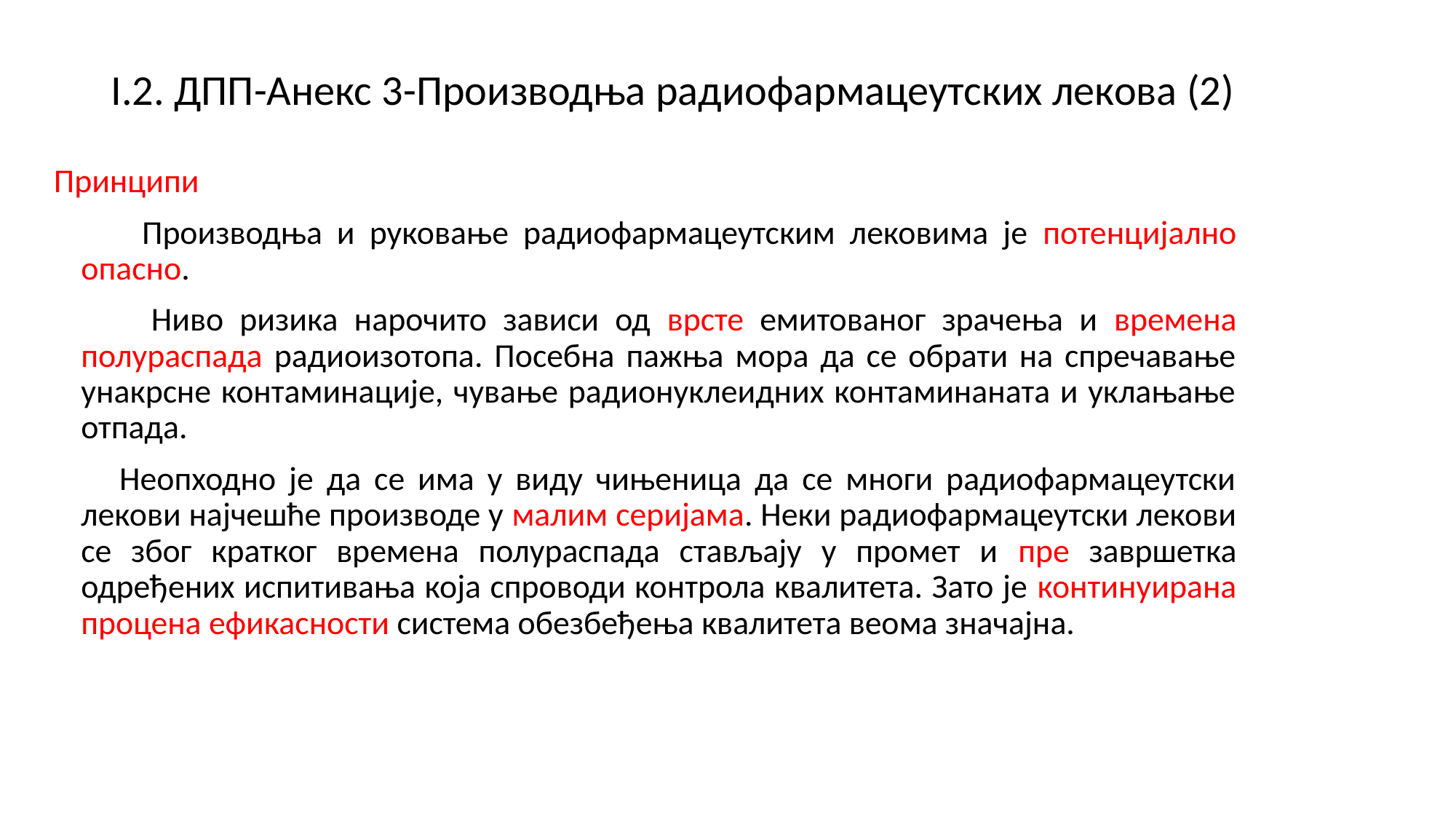

# I.2. ДПП-Анекс 3-Производња радиофармацеутских лекова (2)
Принципи
      Производња и руковање радиофармацеутским лековима је потенцијално опасно.
      Ниво ризика нарочито зависи од врсте емитованог зрачења и времена полураспада радиоизотопа. Посебна пажња мора да се обрати на спречавање унакрсне контаминације, чување радионуклеидних контаминаната и уклањање отпада.
     Неопходно је да се има у виду чињеница да се многи радиофармацеутски лекови најчешће производе у малим серијама. Неки радиофармацеутски лекови се због кратког времена полураспада стављају у промет и пре завршетка одређених испитивања која спроводи контрола квалитета. Зато је континуирана процена ефикасности система обезбеђења квалитета веома значајна.